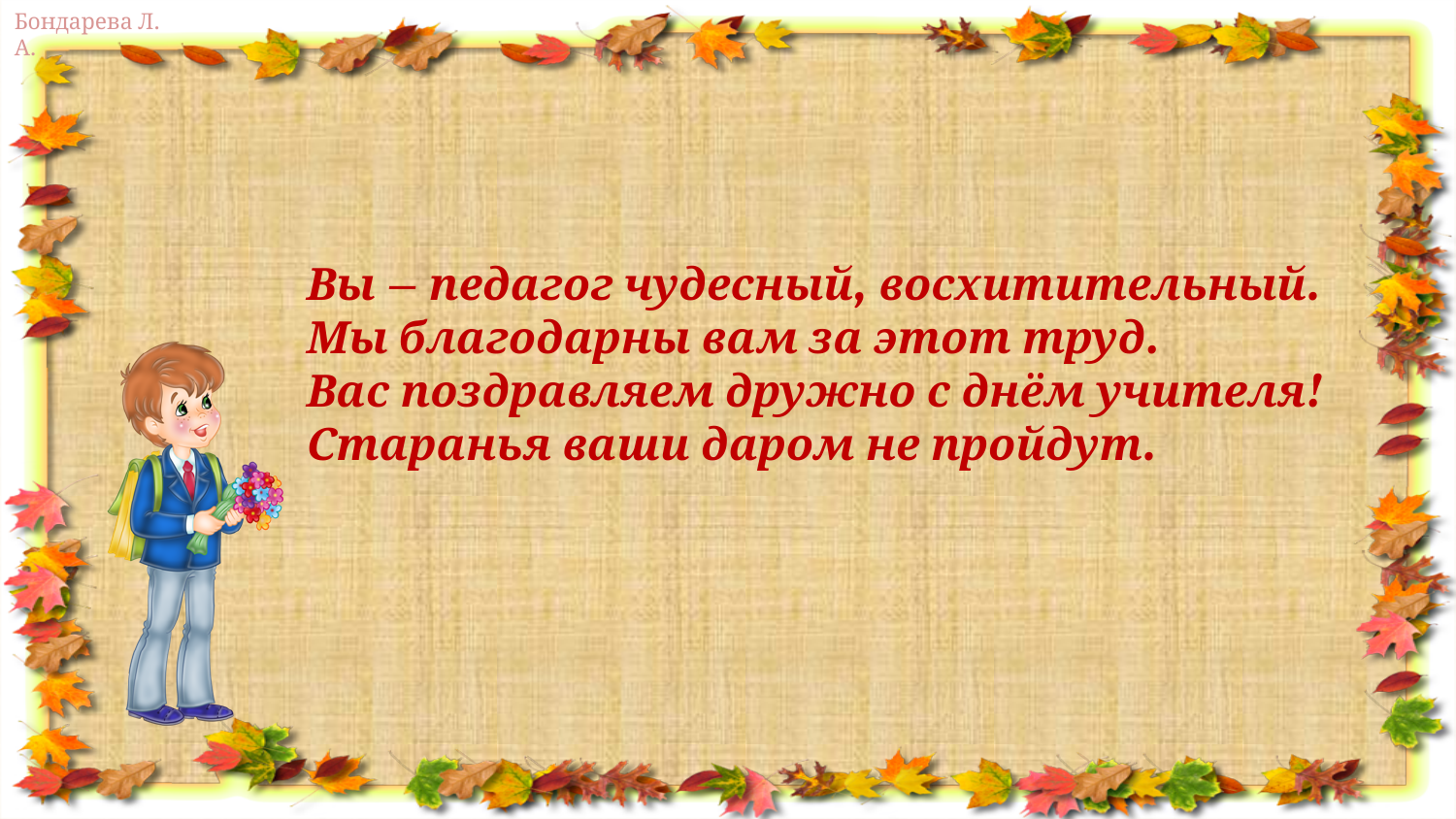

Вы – педагог чудесный, восхитительный.
Мы благодарны вам за этот труд.
Вас поздравляем дружно с днём учителя!
Старанья ваши даром не пройдут.